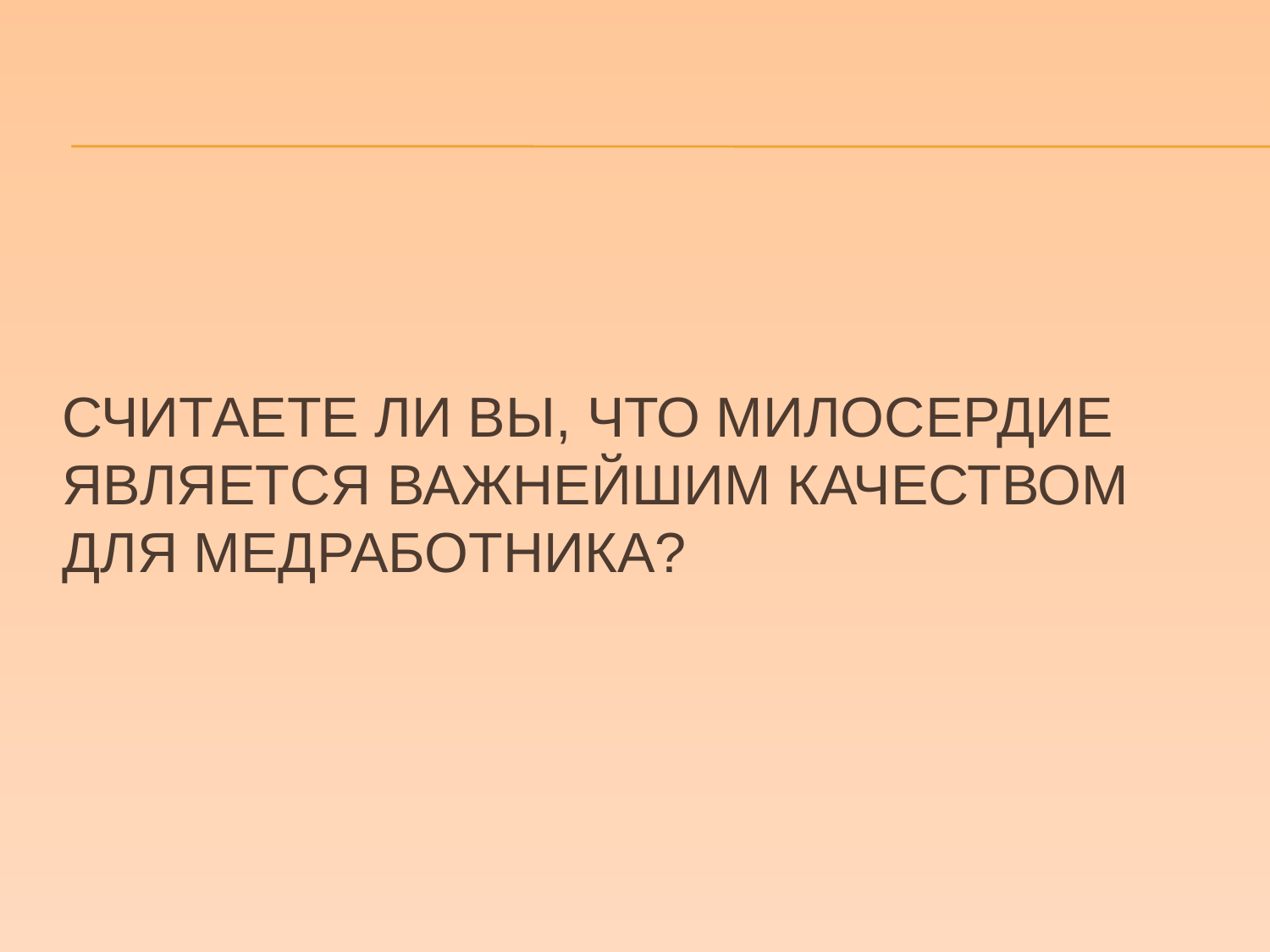

# Считаете ли Вы, что милосердие является важнейшим качеством для медработника?